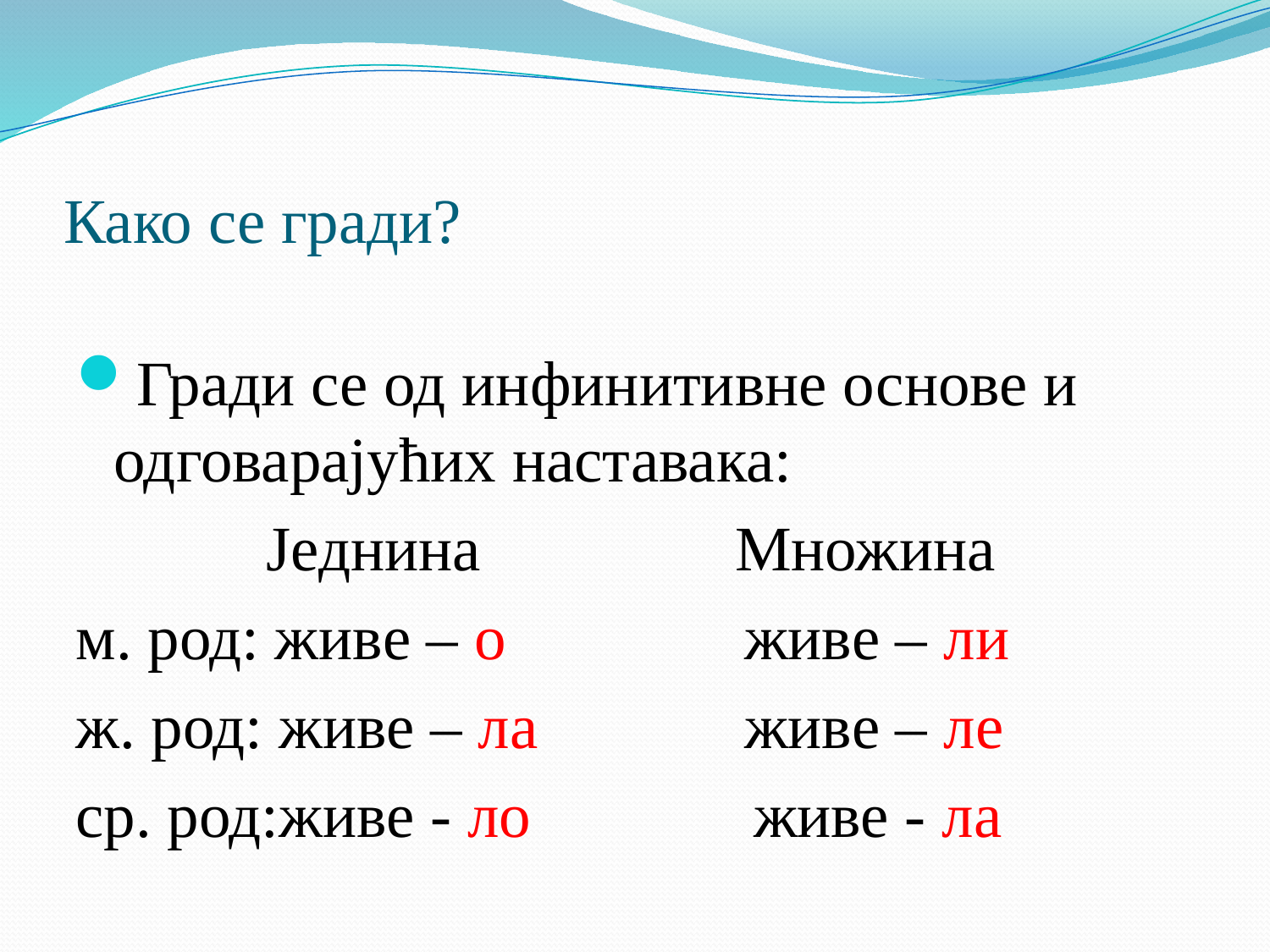

# Како се гради?

Гради се од инфинитивне основе и одговарајућих наставака:
            Једнина                Множина
м. род: живе – о               живе – ли
ж. род: живе – ла             живе – ле
ср. род:живе - ло              живе - ла